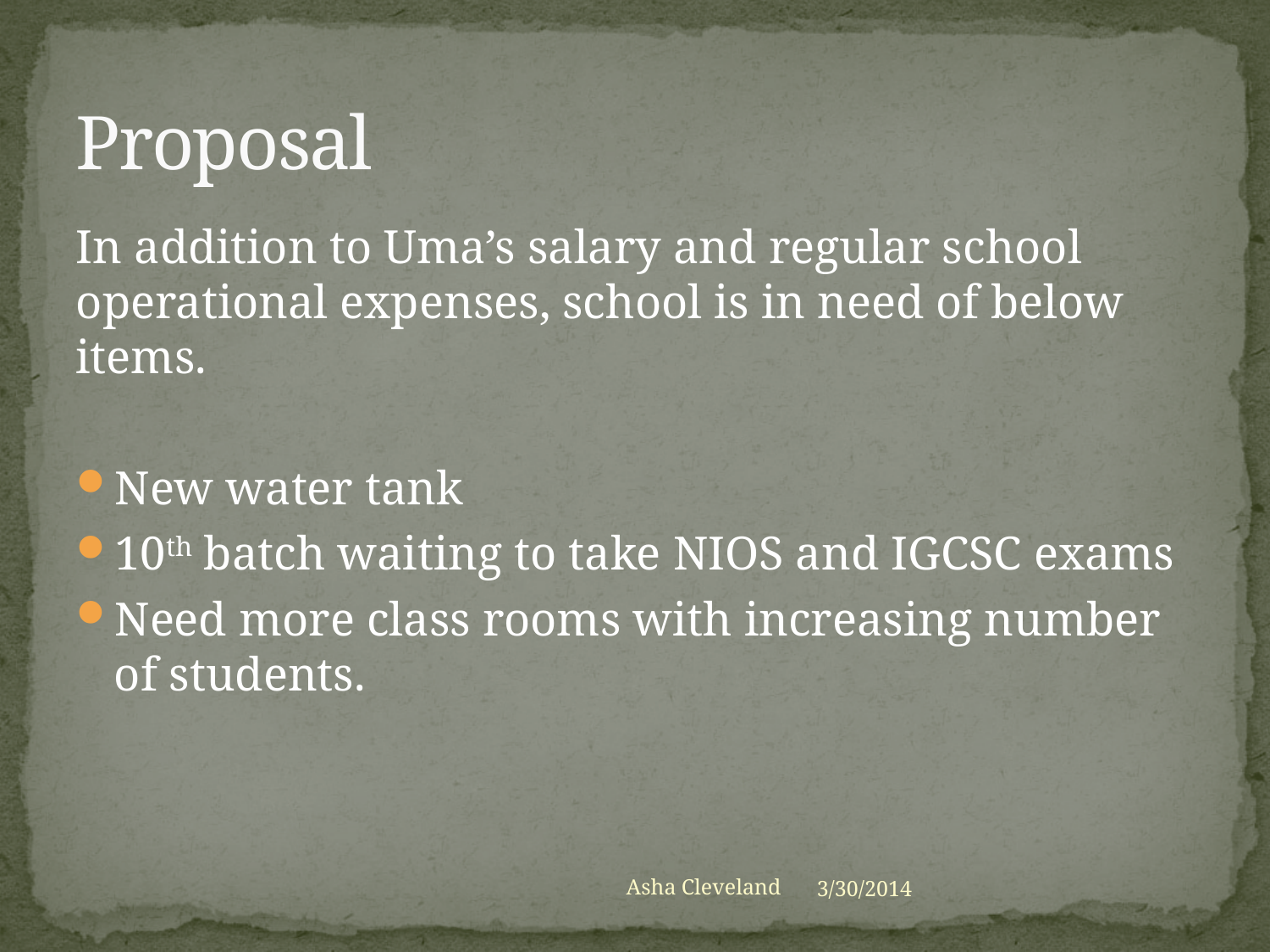

# Proposal
In addition to Uma’s salary and regular school operational expenses, school is in need of below items.

New water tank
10th batch waiting to take NIOS and IGCSC exams
Need more class rooms with increasing number of students.
Asha Cleveland
3/30/2014